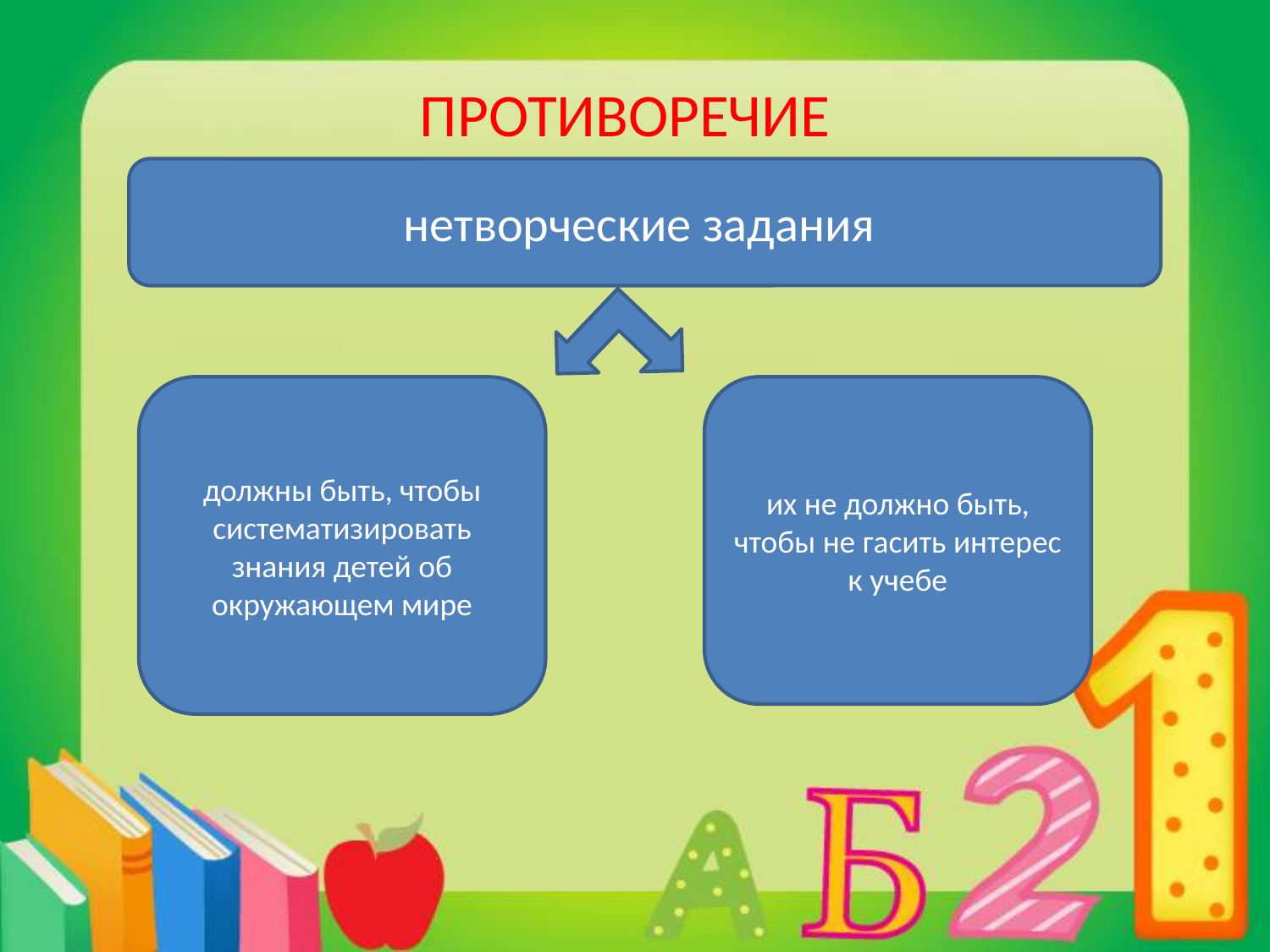

# ПРОТИВОРЕЧИЕ
нетворческие задания

должны быть, чтобы систематизировать знания детей об окружающем мире
их не должно быть, чтобы не гасить интерес к учебе